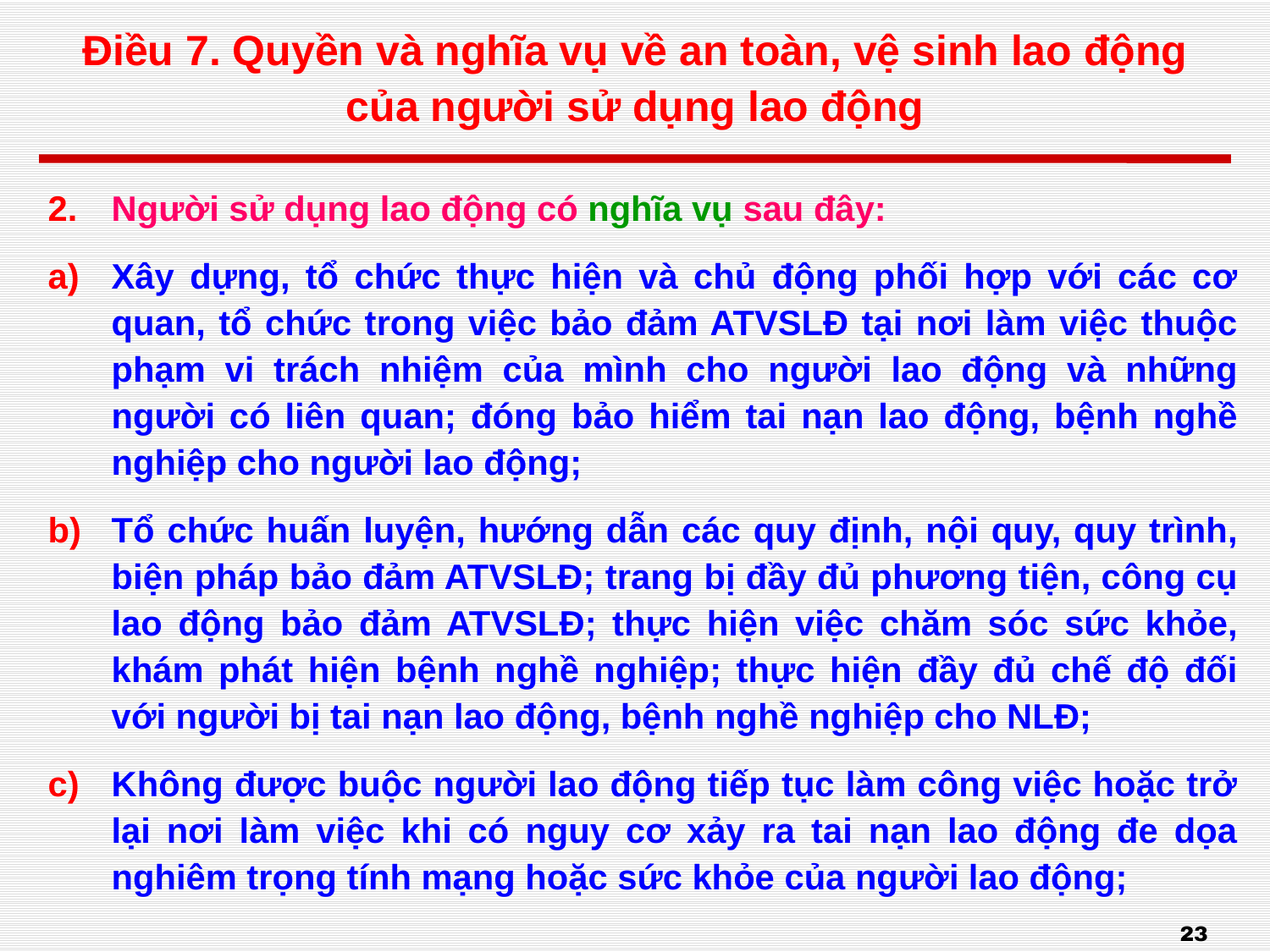

# Điều 7. Quyền và nghĩa vụ về an toàn, vệ sinh lao động của người sử dụng lao động
Người sử dụng lao động có nghĩa vụ sau đây:
Xây dựng, tổ chức thực hiện và chủ động phối hợp với các cơ quan, tổ chức trong việc bảo đảm ATVSLĐ tại nơi làm việc thuộc phạm vi trách nhiệm của mình cho người lao động và những người có liên quan; đóng bảo hiểm tai nạn lao động, bệnh nghề nghiệp cho người lao động;
Tổ chức huấn luyện, hướng dẫn các quy định, nội quy, quy trình, biện pháp bảo đảm ATVSLĐ; trang bị đầy đủ phương tiện, công cụ lao động bảo đảm ATVSLĐ; thực hiện việc chăm sóc sức khỏe, khám phát hiện bệnh nghề nghiệp; thực hiện đầy đủ chế độ đối với người bị tai nạn lao động, bệnh nghề nghiệp cho NLĐ;
Không được buộc người lao động tiếp tục làm công việc hoặc trở lại nơi làm việc khi có nguy cơ xảy ra tai nạn lao động đe dọa nghiêm trọng tính mạng hoặc sức khỏe của người lao động;